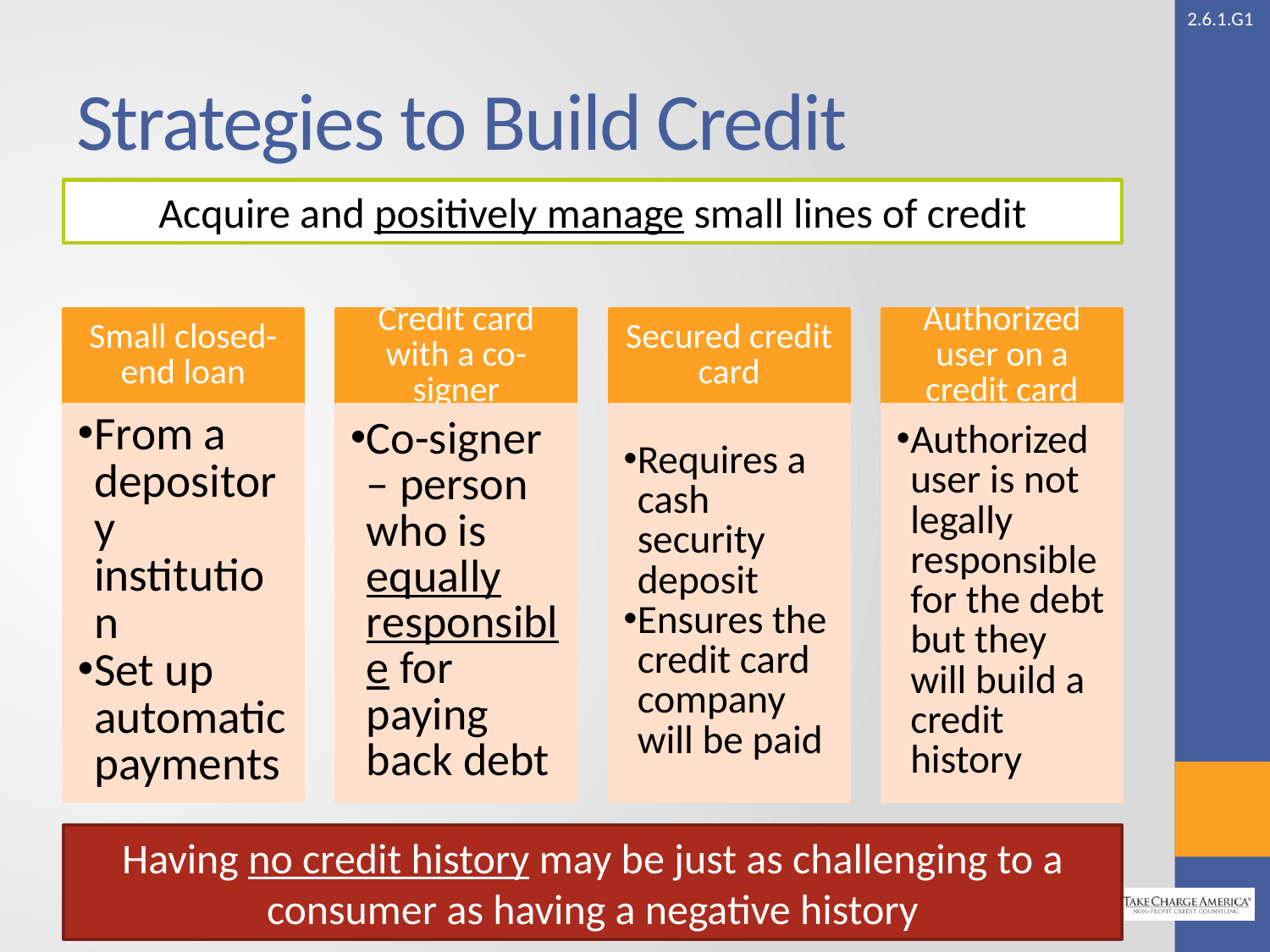

# Strategies to Build Credit
Acquire and positively manage small lines of credit
Small closed-end loan
From a depository institution
Credit card with a co-signer
Secured credit card
Requires a cash security deposit
Ensures the credit card company will be paid
Authorized user on a credit card
Set up automatic payments
Co-signer – person who is equally responsible for paying back debt
Authorized user is not legally responsible for the debt but they will build a credit history
Having no credit history may be just as challenging to a consumer as having a negative history